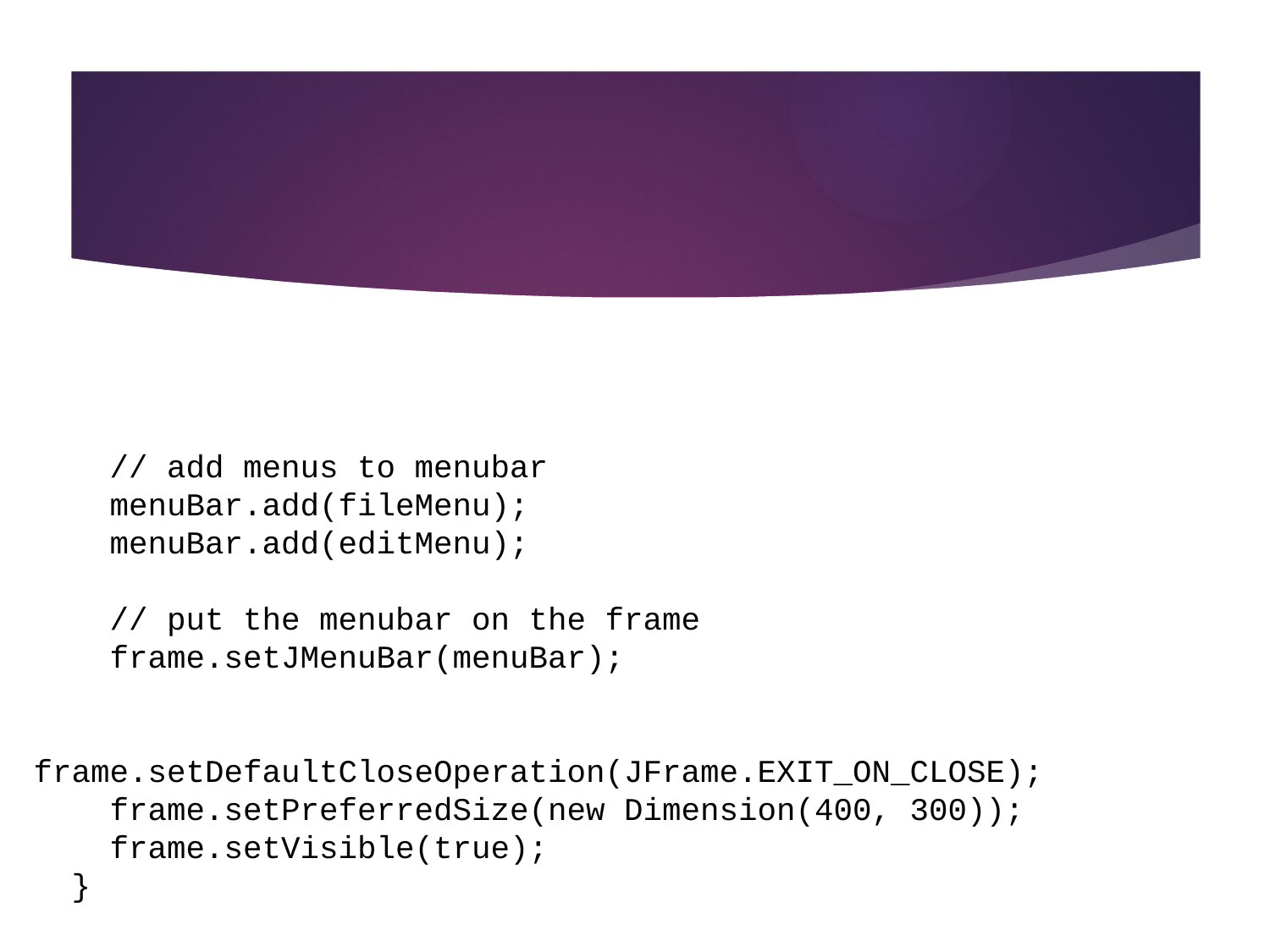

26

    // add menus to menubar
    menuBar.add(fileMenu);
    menuBar.add(editMenu);

    // put the menubar on the frame
    frame.setJMenuBar(menuBar);

    frame.setDefaultCloseOperation(JFrame.EXIT_ON_CLOSE);
    frame.setPreferredSize(new Dimension(400, 300));
    frame.setVisible(true);
  }